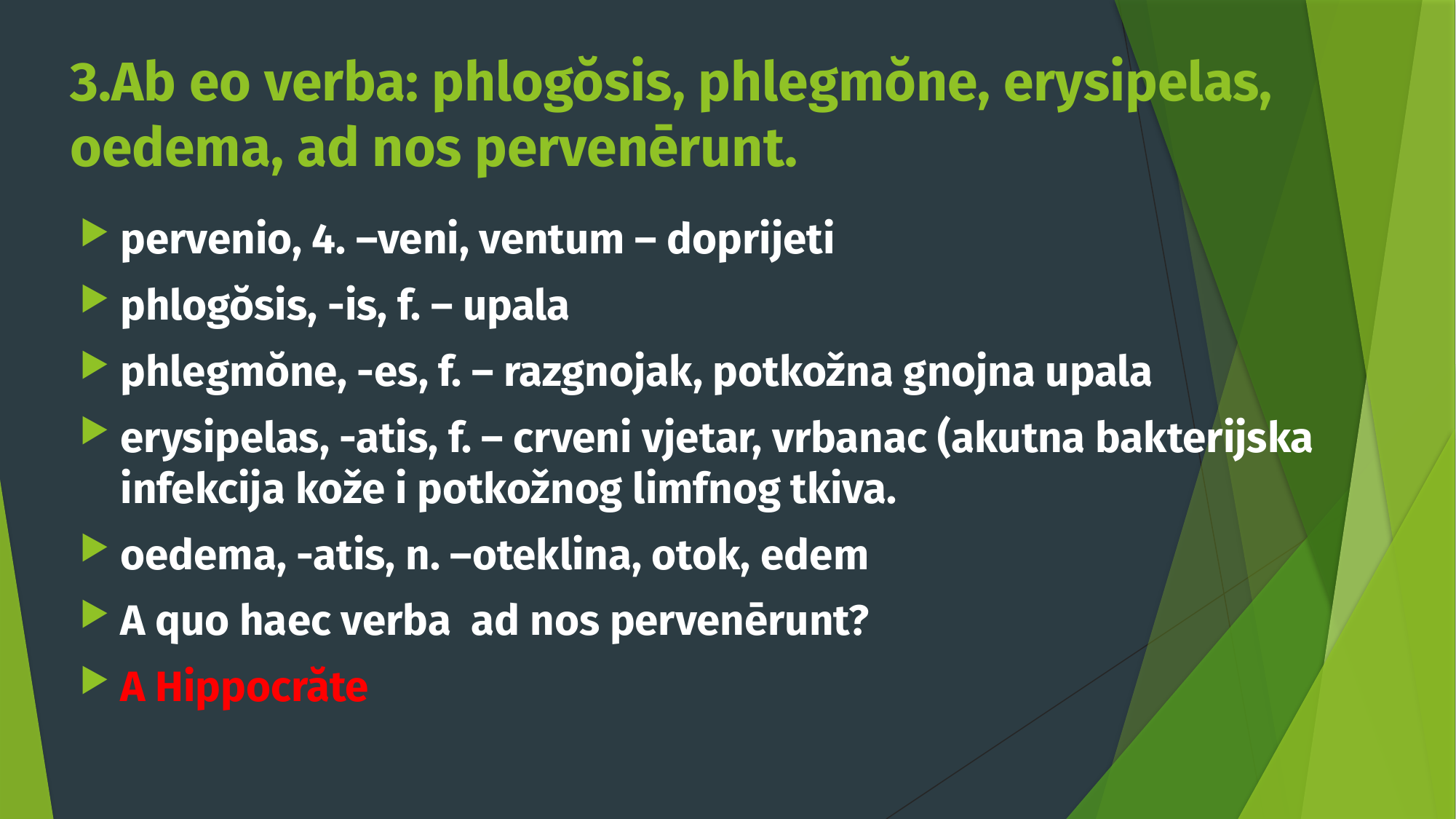

# 3.Ab eo verba: phlogŏsis, phlegmŏne, erysipelas, oedema, ad nos pervenērunt.
pervenio, 4. –veni, ventum – doprijeti
phlogŏsis, -is, f. – upala
phlegmŏne, -es, f. – razgnojak, potkožna gnojna upala
erysipelas, -atis, f. – crveni vjetar, vrbanac (akutna bakterijska infekcija kože i potkožnog limfnog tkiva.
oedema, -atis, n. –oteklina, otok, edem
A quo haec verba  ad nos pervenērunt?
A Hippocrăte